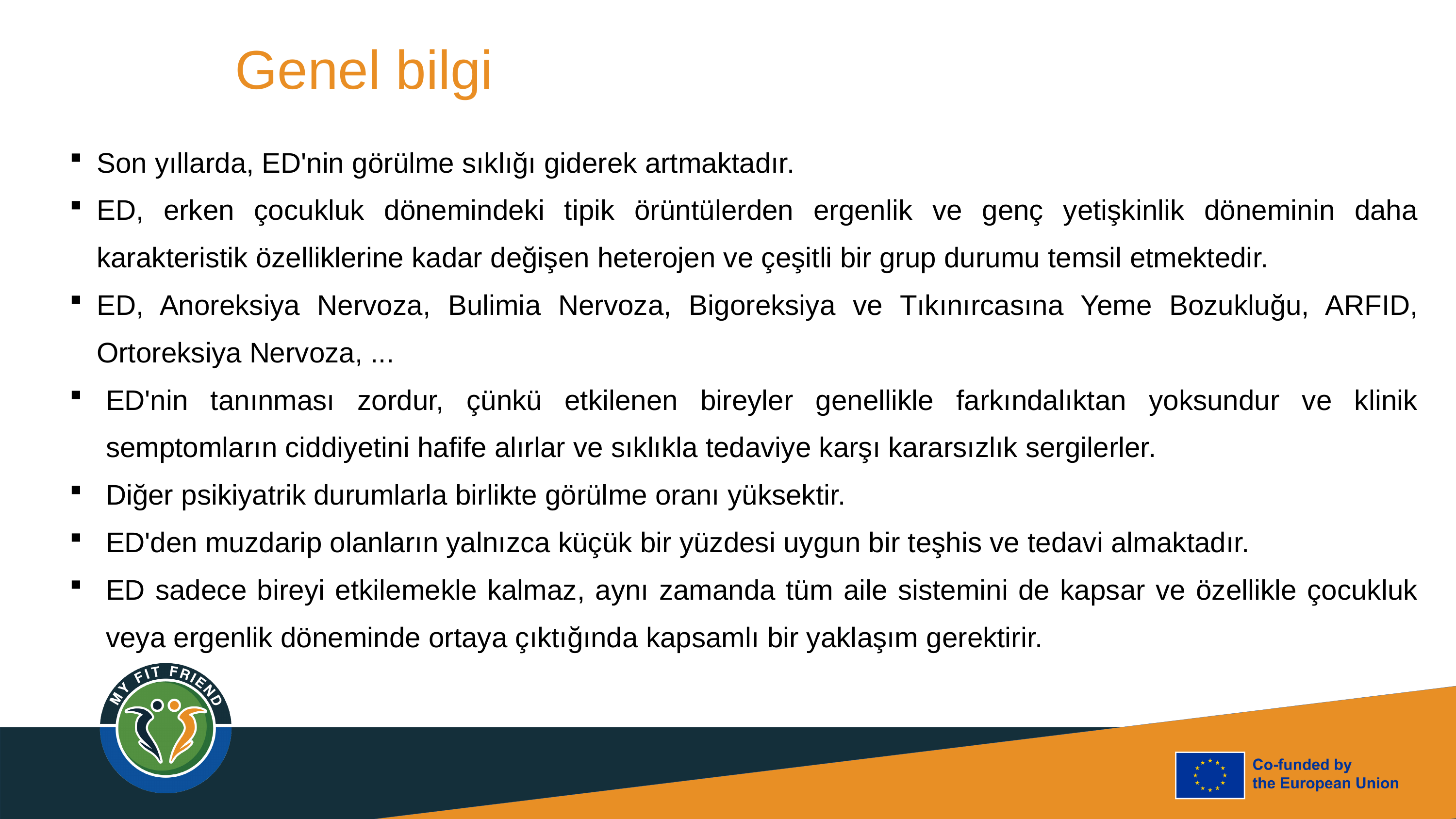

# Genel bilgi
Son yıllarda, ED'nin görülme sıklığı giderek artmaktadır.
ED, erken çocukluk dönemindeki tipik örüntülerden ergenlik ve genç yetişkinlik döneminin daha karakteristik özelliklerine kadar değişen heterojen ve çeşitli bir grup durumu temsil etmektedir.
ED, Anoreksiya Nervoza, Bulimia Nervoza, Bigoreksiya ve Tıkınırcasına Yeme Bozukluğu, ARFID, Ortoreksiya Nervoza, ...
ED'nin tanınması zordur, çünkü etkilenen bireyler genellikle farkındalıktan yoksundur ve klinik semptomların ciddiyetini hafife alırlar ve sıklıkla tedaviye karşı kararsızlık sergilerler.
Diğer psikiyatrik durumlarla birlikte görülme oranı yüksektir.
ED'den muzdarip olanların yalnızca küçük bir yüzdesi uygun bir teşhis ve tedavi almaktadır.
ED sadece bireyi etkilemekle kalmaz, aynı zamanda tüm aile sistemini de kapsar ve özellikle çocukluk veya ergenlik döneminde ortaya çıktığında kapsamlı bir yaklaşım gerektirir.